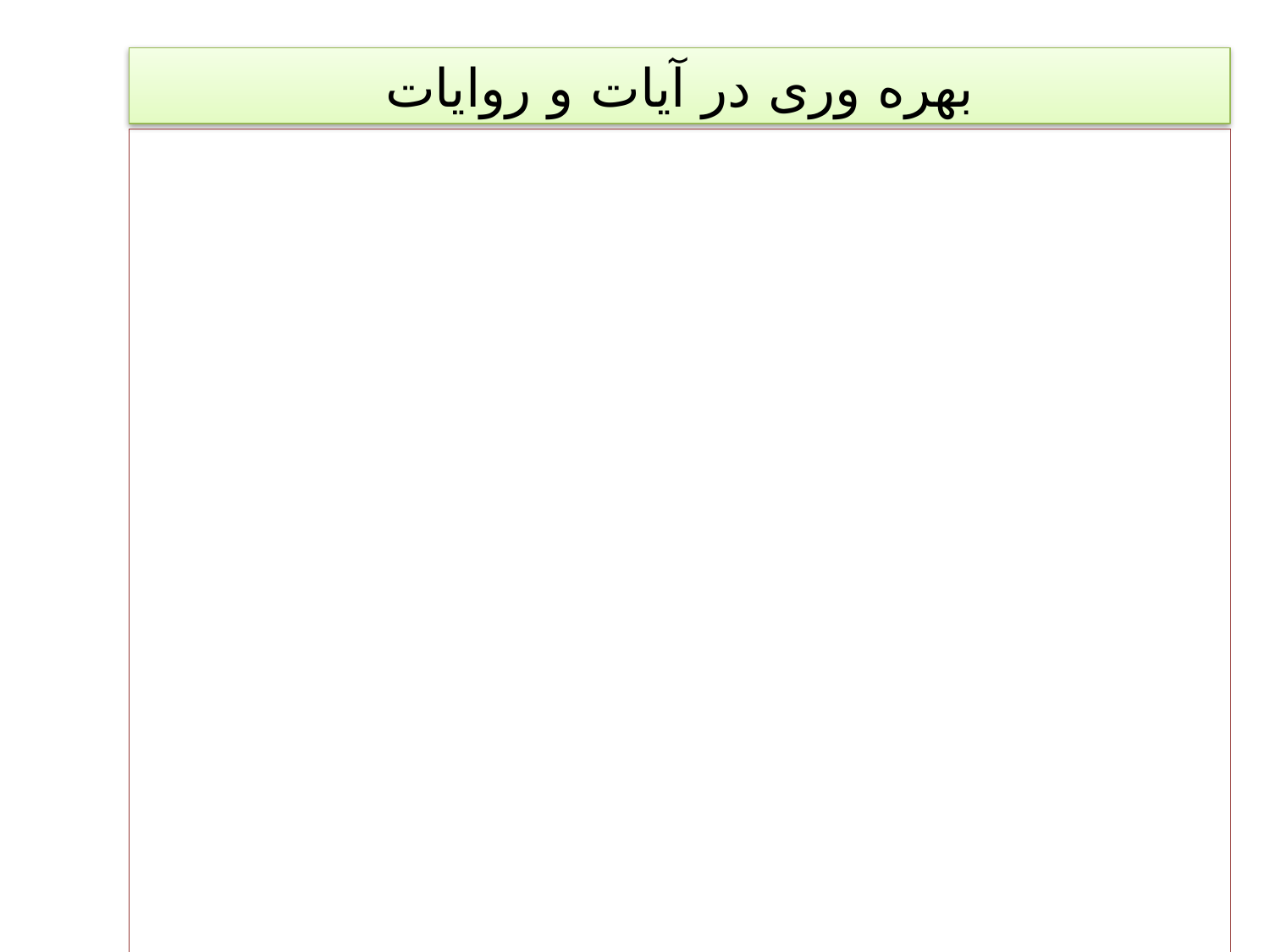

بهره وری در آیات و روایات
ان الله لا یتغیر ما بقوم حتی یغیروا ما بانفسهم
ان فی خلق السموات والارض و اختلاف الیل والنهار لایات لاولی الالباب . الذین یذکرون الله قیاما و قعودا و علی جنوبهم و یتفکرون فی خلق السموات و الارض ربنا ما خلقت هذا باطلا سبحانک فقنا عذاب النار.
لئن شکرتم لازیدنکم و لئن کفرتم ان عذابی شدیدا
الذی خلق الموت و الحیوه لیبلوکم ایکم احسن عملا
کلو واشربو و لاتسرفو ، انه لا یحب المسرفین
یسئلونک عن النعیم